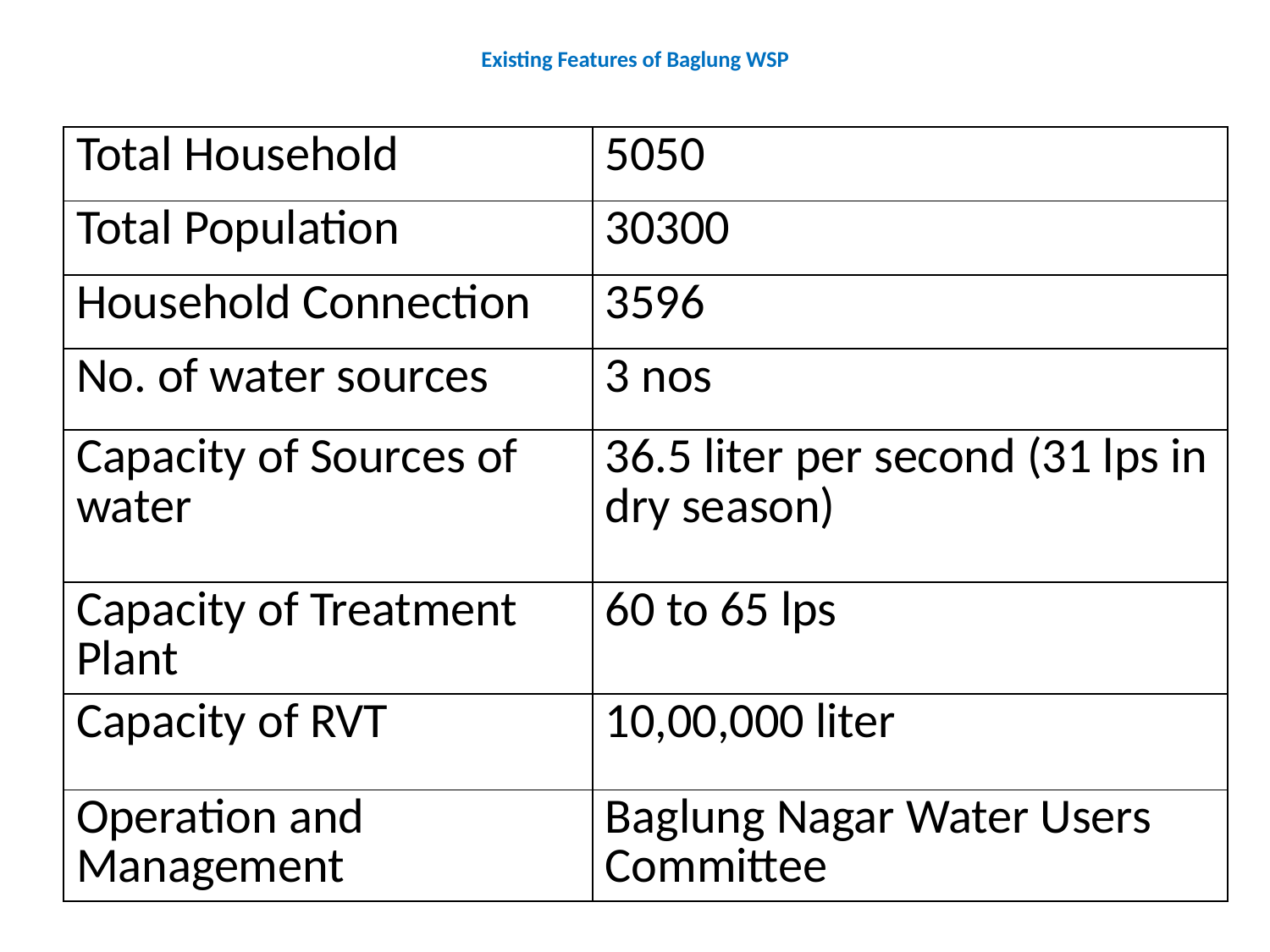

# Existing Features of Baglung WSP
| Total Household | 5050 |
| --- | --- |
| Total Population | 30300 |
| Household Connection | 3596 |
| No. of water sources | 3 nos |
| Capacity of Sources of water | 36.5 liter per second (31 lps in dry season) |
| Capacity of Treatment Plant | 60 to 65 lps |
| Capacity of RVT | 10,00,000 liter |
| Operation and Management | Baglung Nagar Water Users Committee |